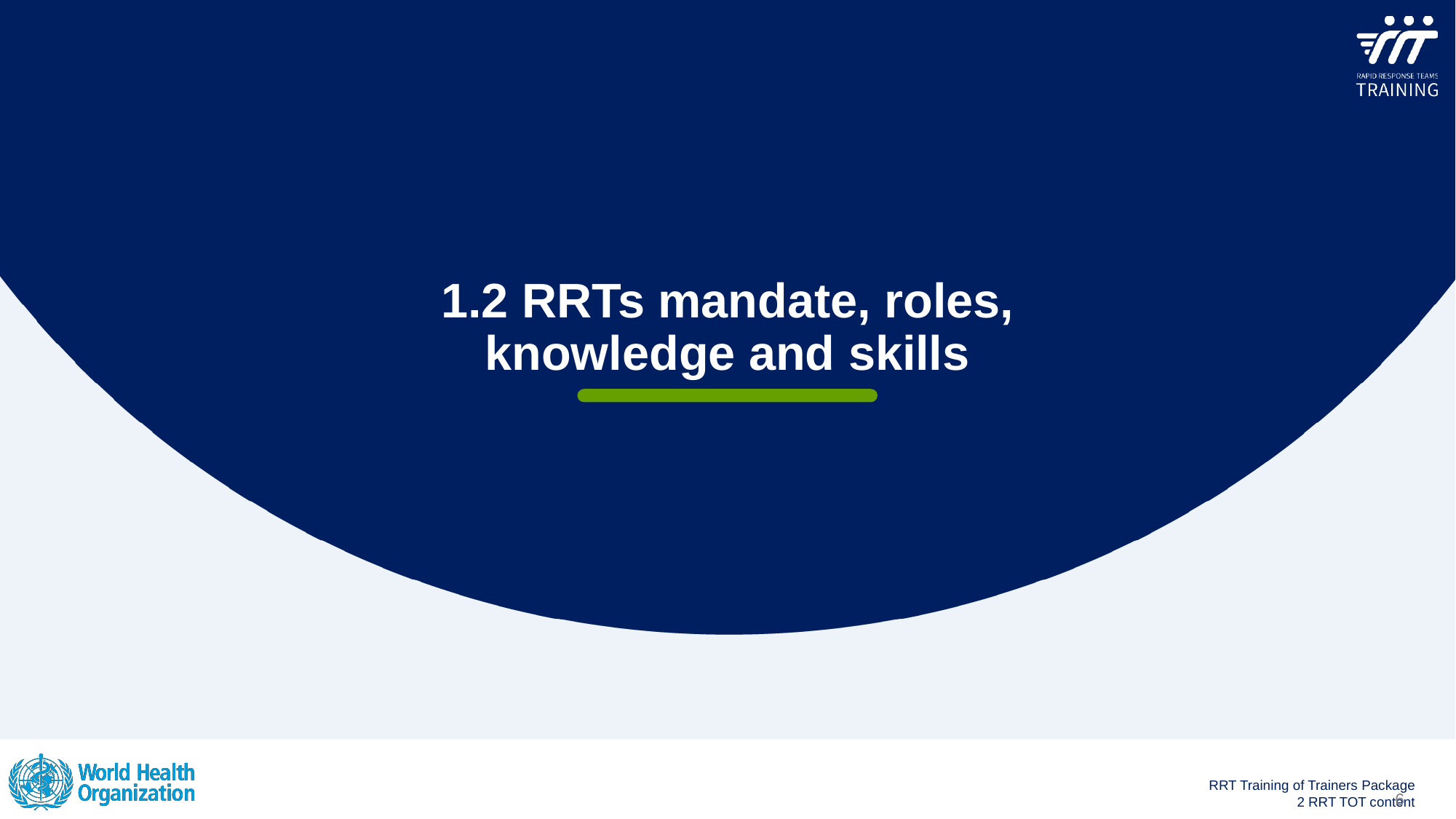

1.2 RRTs mandate, roles, knowledge and skills